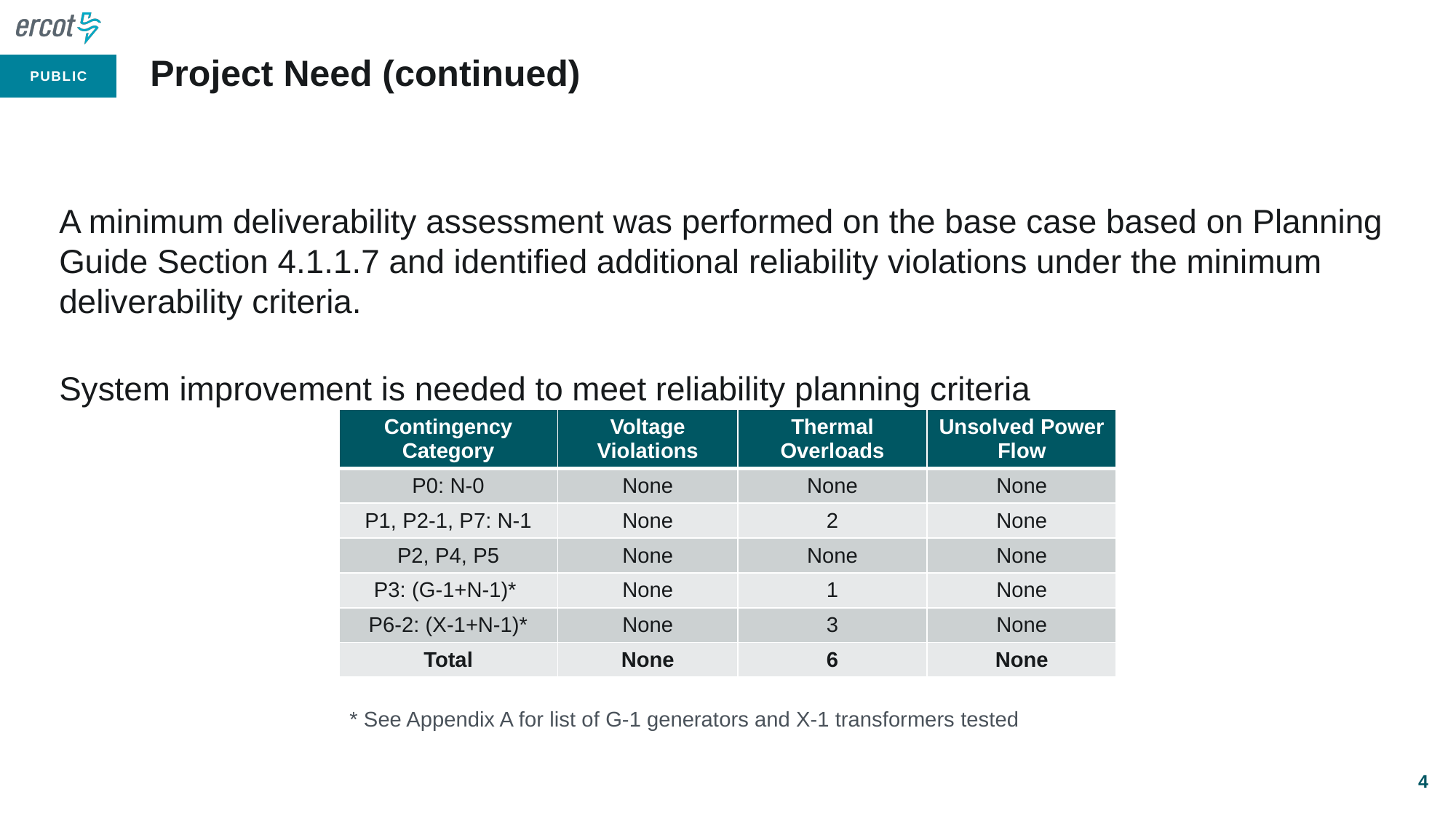

# Project Need (continued)
A minimum deliverability assessment was performed on the base case based on Planning Guide Section 4.1.1.7 and identified additional reliability violations under the minimum deliverability criteria.

System improvement is needed to meet reliability planning criteria

| Contingency Category | Voltage Violations | Thermal Overloads | Unsolved Power Flow |
| --- | --- | --- | --- |
| P0: N-0 | None | None | None |
| P1, P2-1, P7: N-1 | None | 2 | None |
| P2, P4, P5 | None | None | None |
| P3: (G-1+N-1)\* | None | 1 | None |
| P6-2: (X-1+N-1)\* | None | 3 | None |
| Total | None | 6 | None |
* See Appendix A for list of G-1 generators and X-1 transformers tested
4